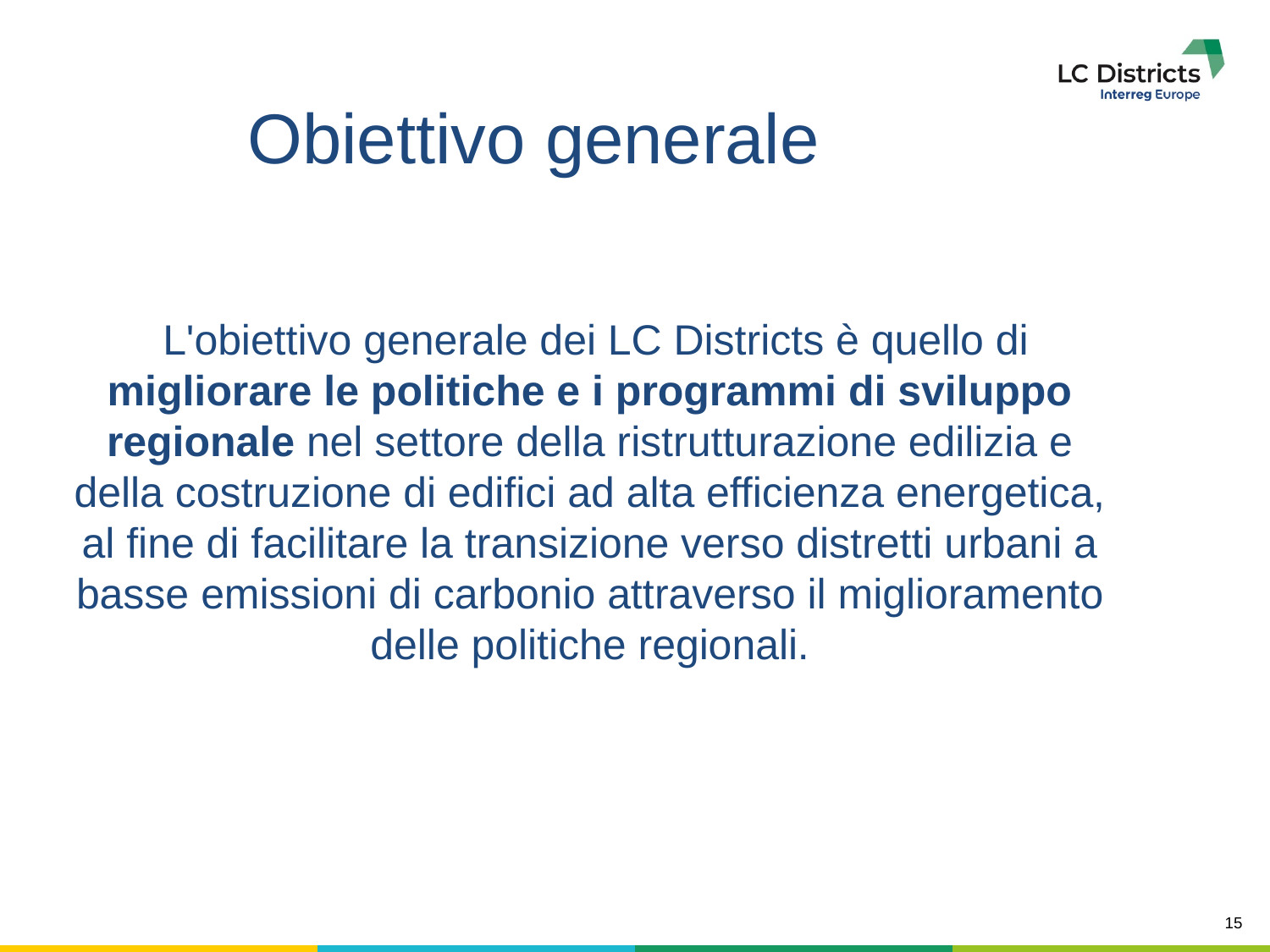

# Obiettivo generale
 L'obiettivo generale dei LC Districts è quello di migliorare le politiche e i programmi di sviluppo regionale nel settore della ristrutturazione edilizia e della costruzione di edifici ad alta efficienza energetica, al fine di facilitare la transizione verso distretti urbani a basse emissioni di carbonio attraverso il miglioramento delle politiche regionali.